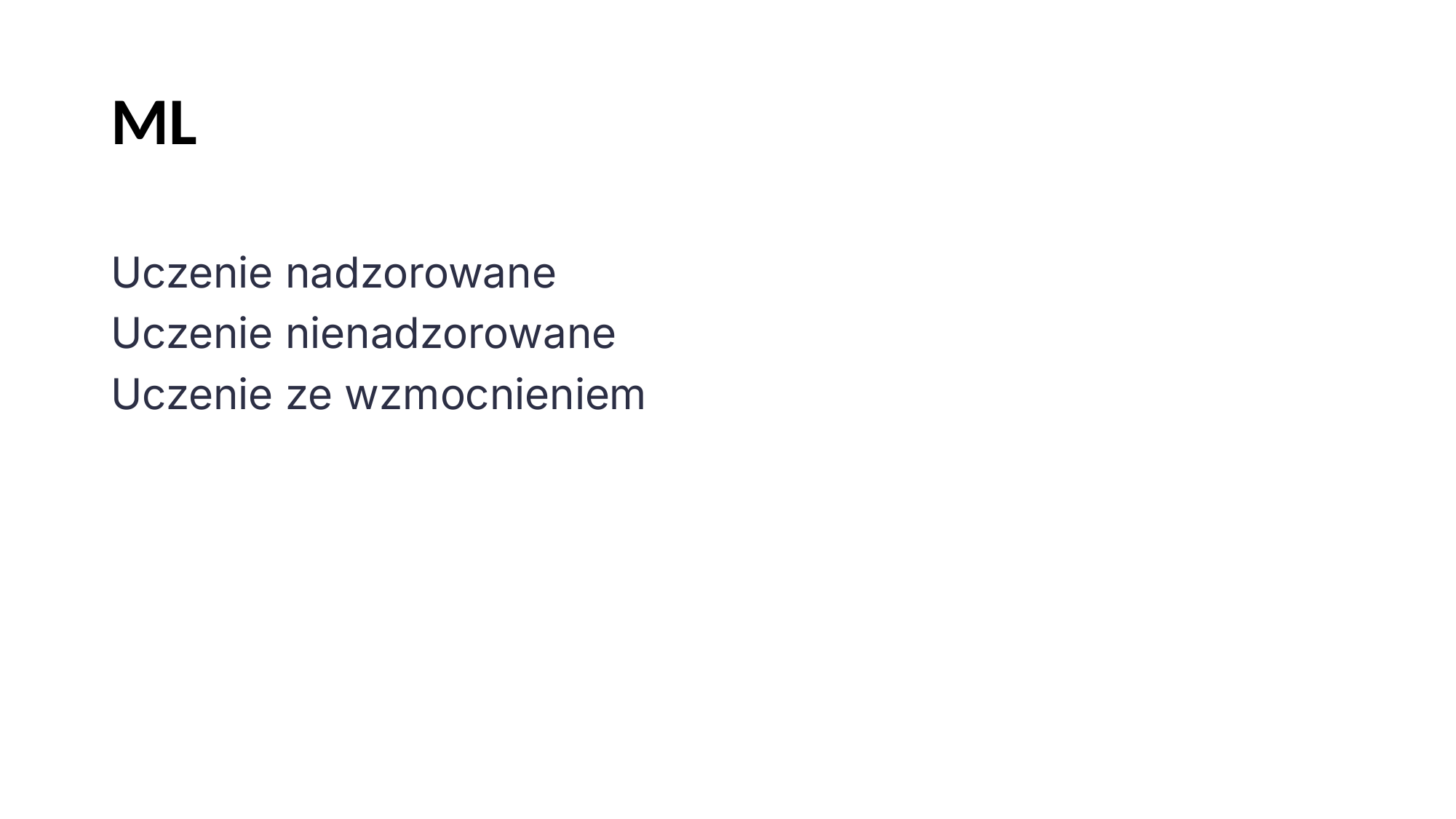

# ML
Uczenie nadzorowane
Uczenie nienadzorowane
Uczenie ze wzmocnieniem